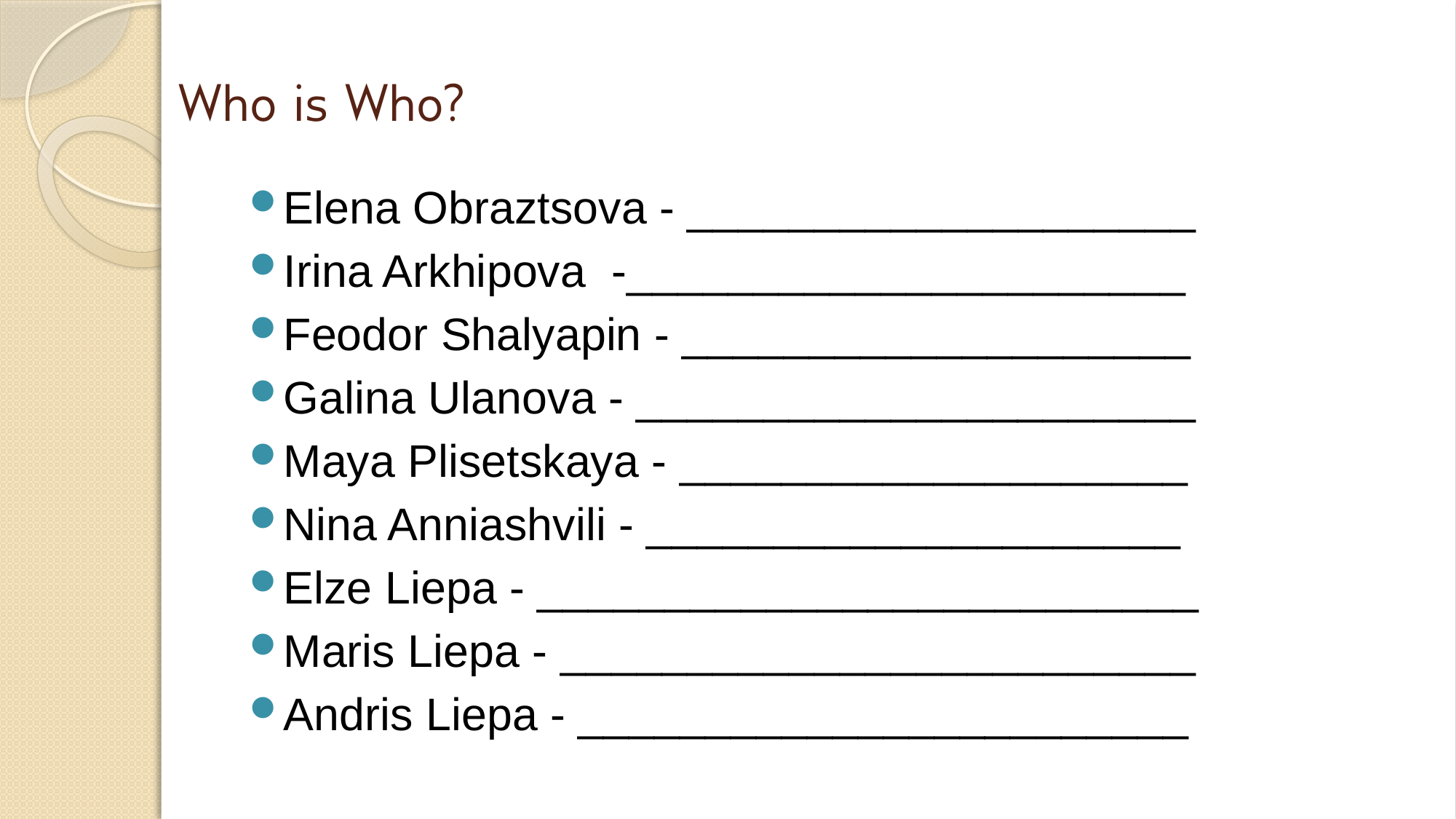

# Who is Who?
Elena Obraztsova - ____________________
Irina Arkhipova  -______________________
Feodor Shalyapin - ____________________
Galina Ulanova - ______________________
Maya Plisetskaya - ____________________
Nina Anniashvili - _____________________
Elze Liepa - __________________________
Maris Liepa - _________________________
Andris Liepa - ________________________